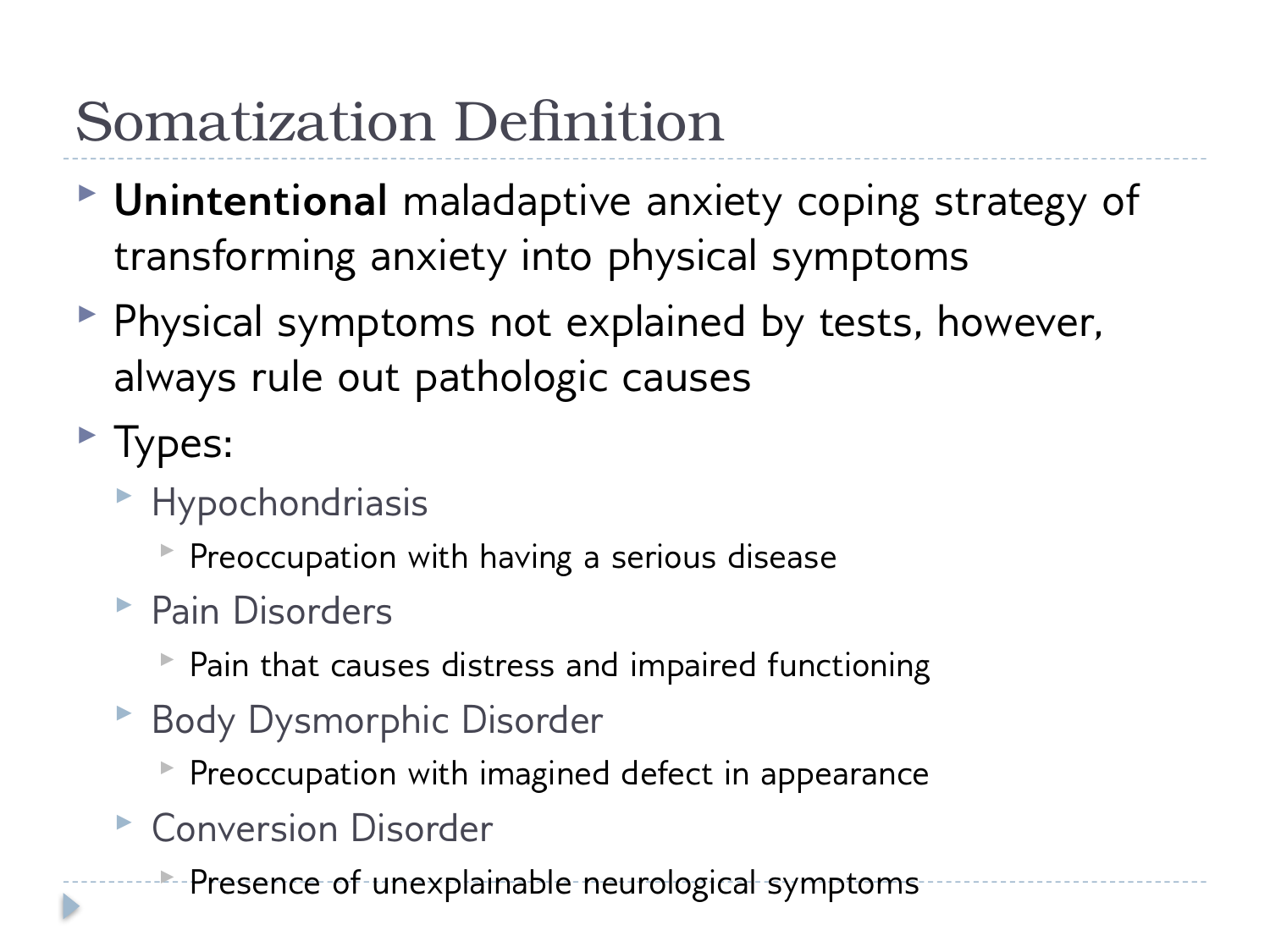

# Somatization Definition
Unintentional maladaptive anxiety coping strategy of transforming anxiety into physical symptoms
Physical symptoms not explained by tests, however, always rule out pathologic causes
Types:
Hypochondriasis
Preoccupation with having a serious disease
Pain Disorders
Pain that causes distress and impaired functioning
Body Dysmorphic Disorder
Preoccupation with imagined defect in appearance
Conversion Disorder
Presence of unexplainable neurological symptoms